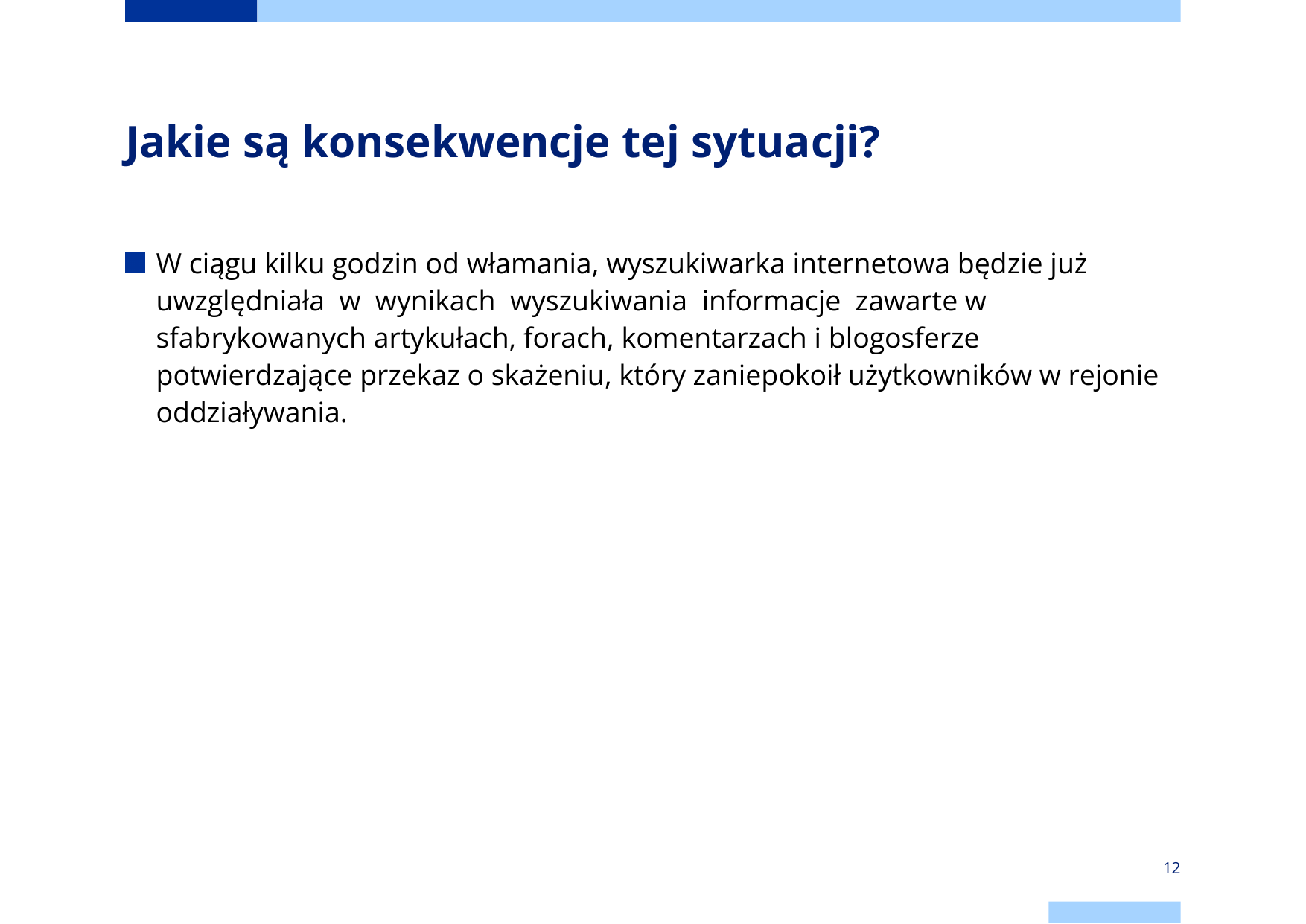

# Jakie są konsekwencje tej sytuacji?
W ciągu kilku godzin od włamania, wyszukiwarka internetowa będzie już  uwzględniała  w  wynikach  wyszukiwania  informacje  zawarte w sfabrykowanych artykułach, forach, komentarzach i blogosferze potwierdzające przekaz o skażeniu, który zaniepokoił użytkowników w rejonie oddziaływania.
12